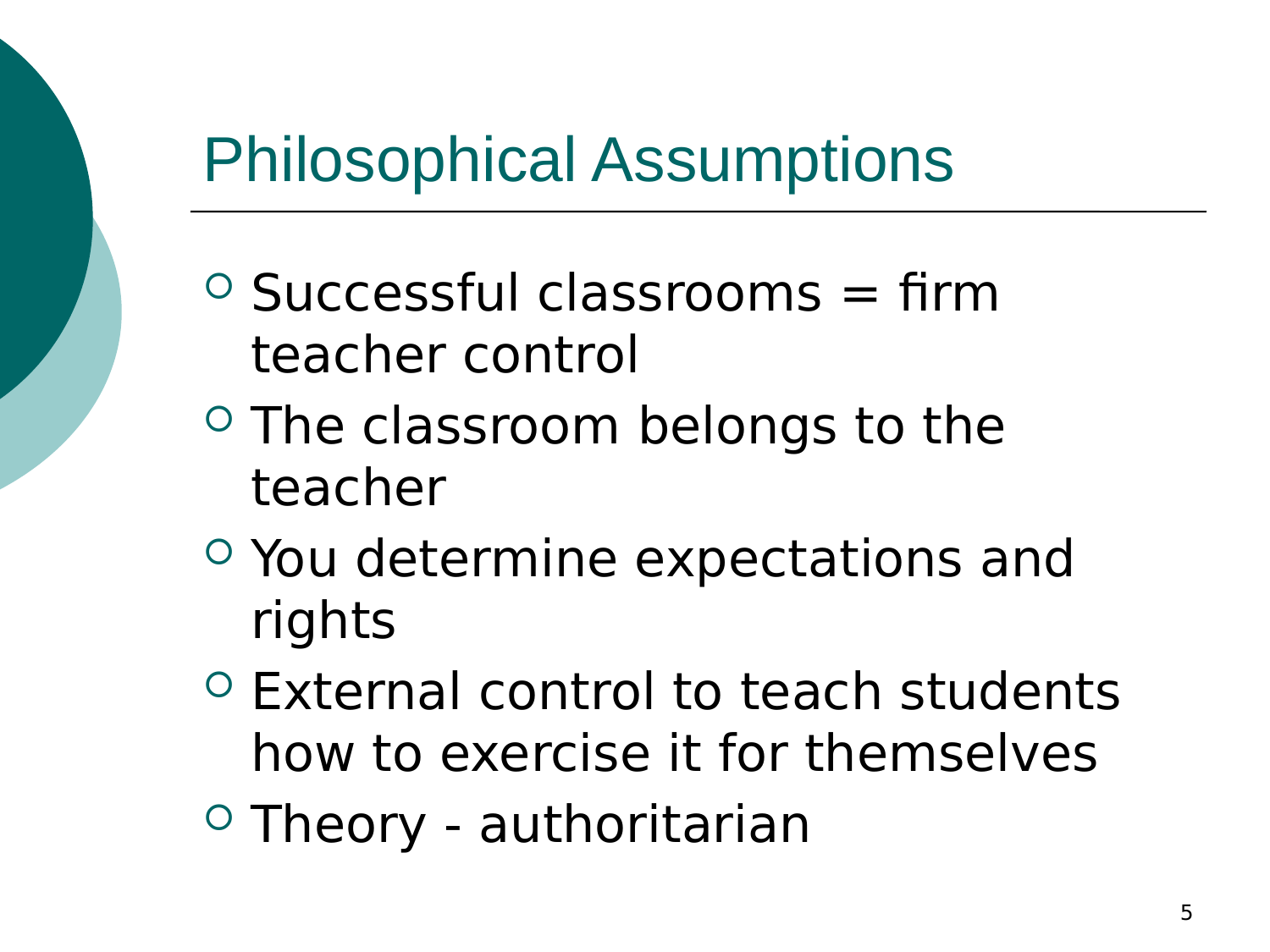

# Philosophical Assumptions
Successful classrooms = firm teacher control
The classroom belongs to the teacher
You determine expectations and rights
External control to teach students how to exercise it for themselves
Theory - authoritarian

5